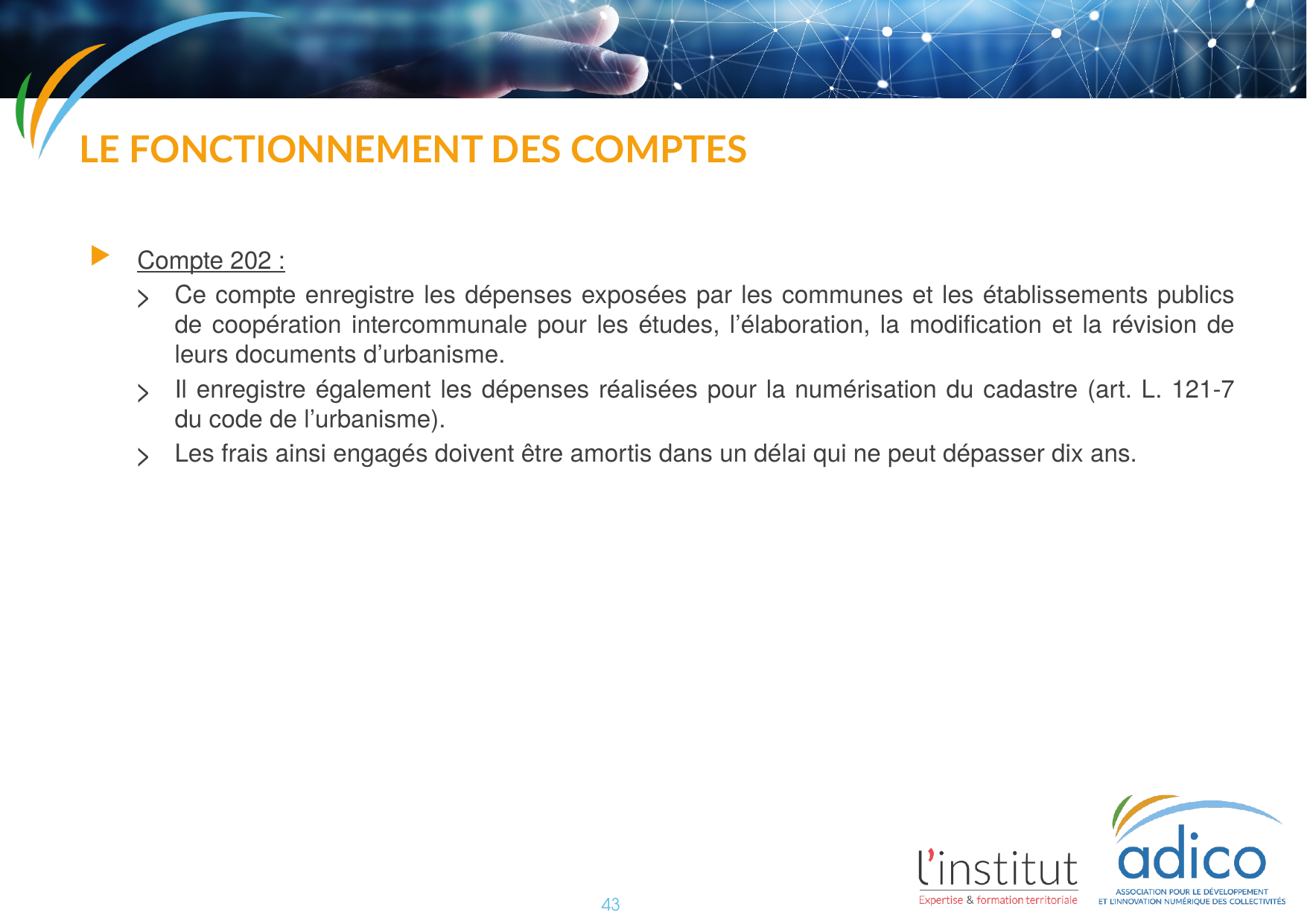

# Le fonctionnement des comptes
Compte 202 :
Ce compte enregistre les dépenses exposées par les communes et les établissements publics de coopération intercommunale pour les études, l’élaboration, la modification et la révision de leurs documents d’urbanisme.
Il enregistre également les dépenses réalisées pour la numérisation du cadastre (art. L. 121-7 du code de l’urbanisme).
Les frais ainsi engagés doivent être amortis dans un délai qui ne peut dépasser dix ans.